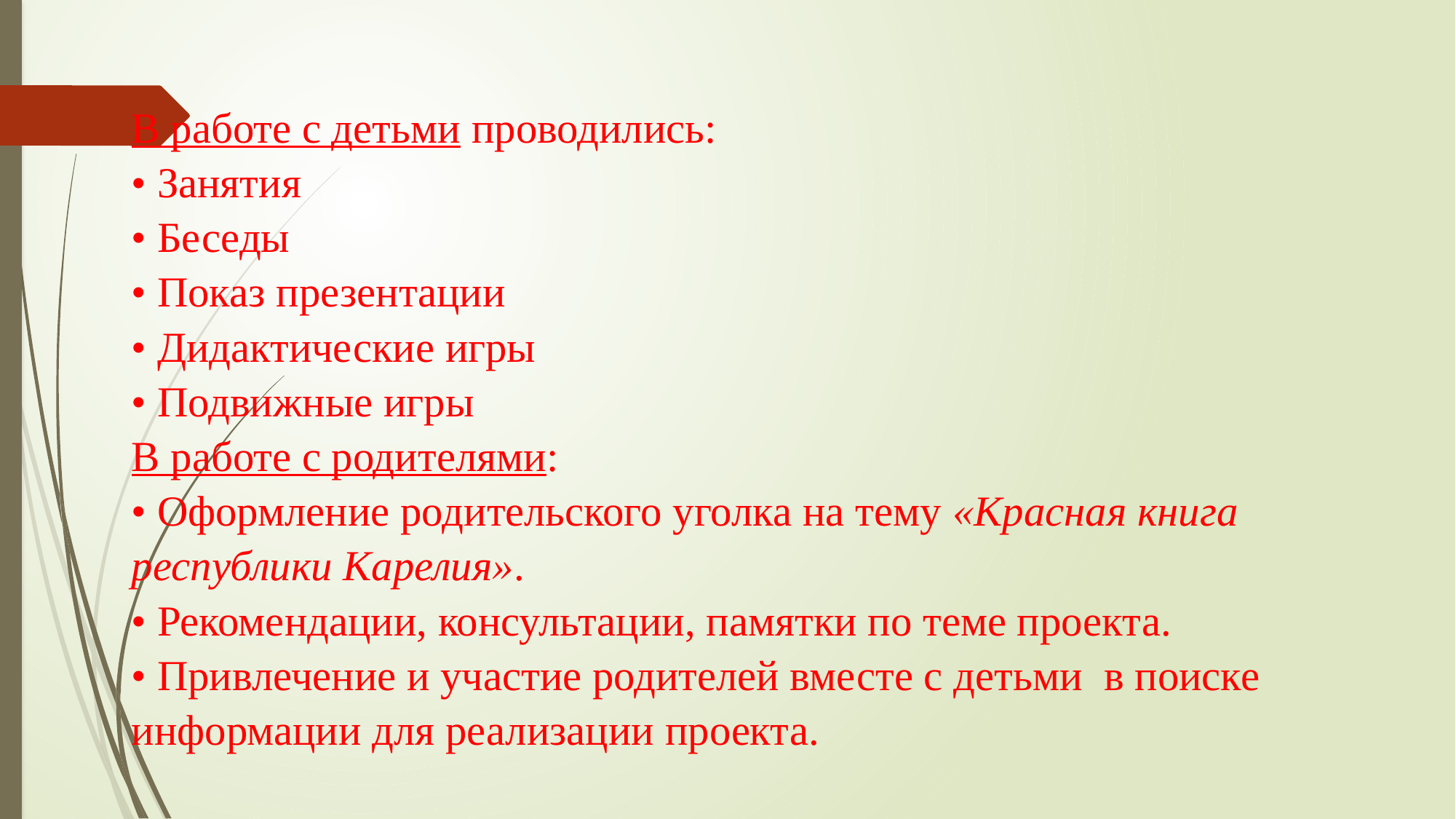

# В работе с детьми проводились: • Занятия • Беседы • Показ презентации • Дидактические игры • Подвижные игры В работе с родителями: • Оформление родительского уголка на тему «Красная книга республики Карелия». • Рекомендации, консультации, памятки по теме проекта. • Привлечение и участие родителей вместе с детьми  в поиске информации для реализации проекта.